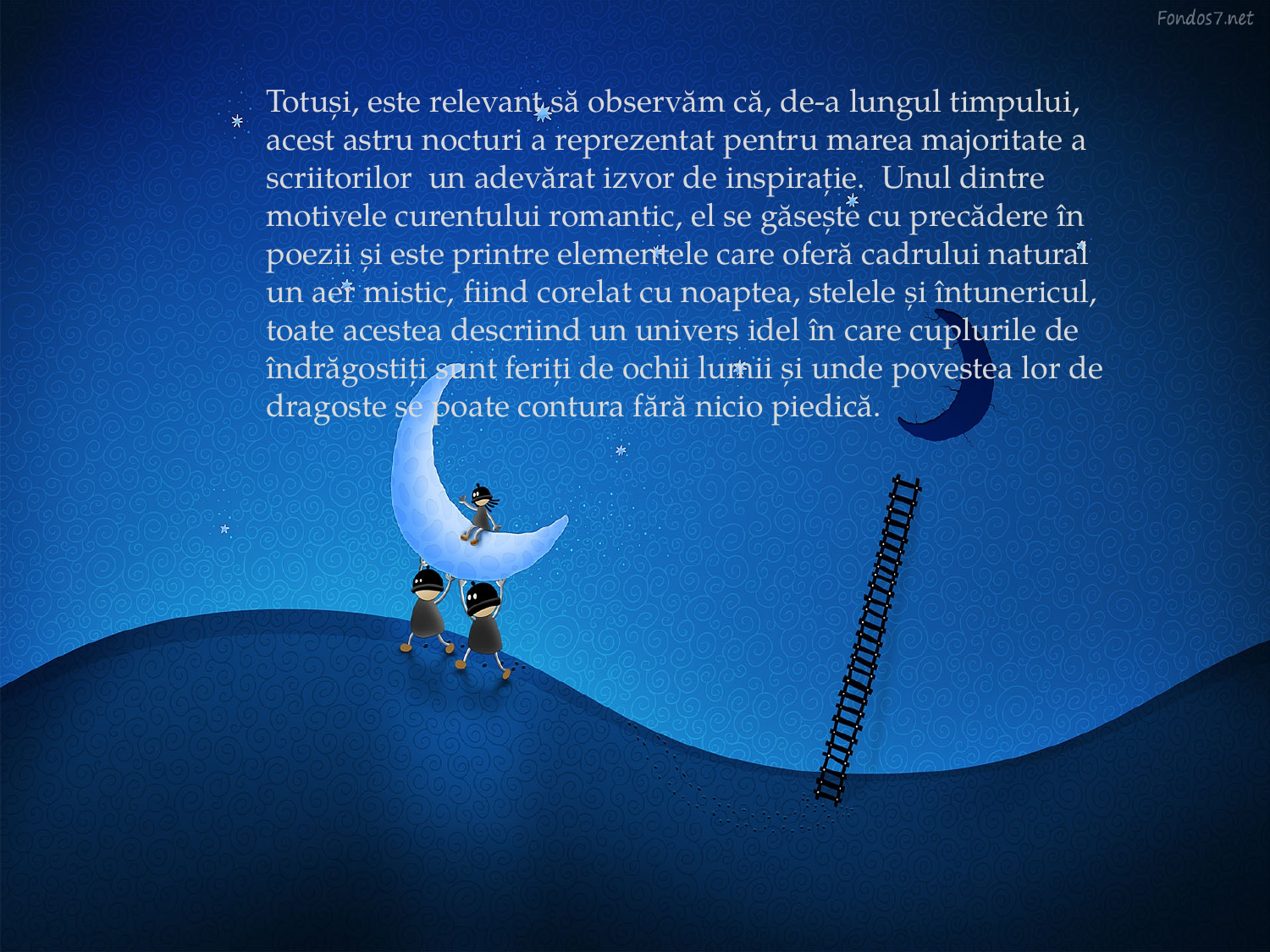

Totuşi, este relevant să observăm că, de-a lungul timpului, acest astru nocturi a reprezentat pentru marea majoritate a scriitorilor  un adevărat izvor de inspiraţie.  Unul dintre motivele curentului romantic, el se găseşte cu precădere în poezii şi este printre elementele care oferă cadrului natural un aer mistic, fiind corelat cu noaptea, stelele şi întunericul, toate acestea descriind un univers idel în care cuplurile de îndrăgostiţi sunt feriţi de ochii lumii şi unde povestea lor de dragoste se poate contura fără nicio piedică.